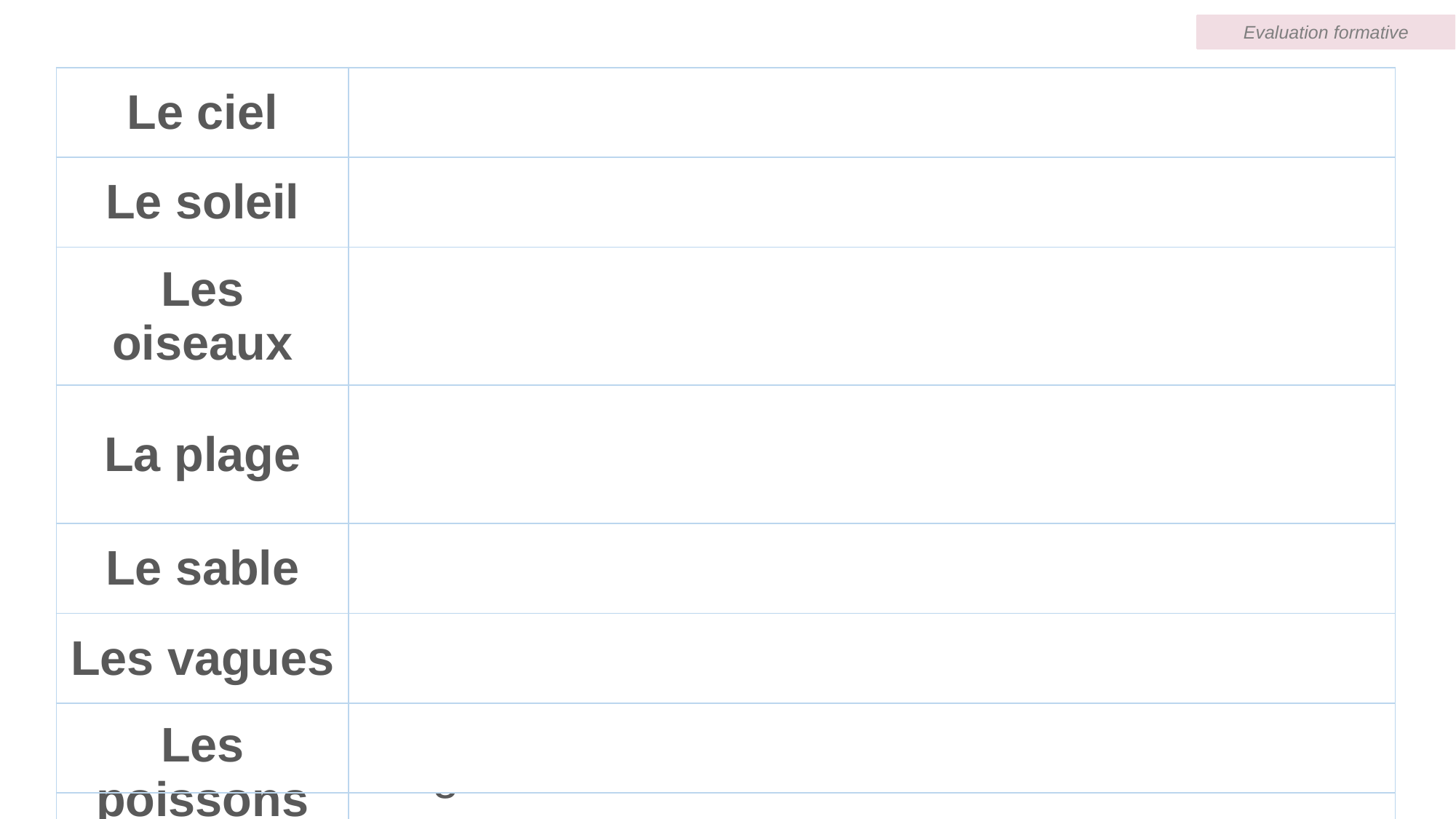

|  | clair, bleu… |
| --- | --- |
|  | brillant, chaud, réchauffant… |
|  | volaient joyeusement, se promenaient d’une branche à l’autre… |
|  | l’eau turquoise, les coquillages, l’odeur de la mer… |
|  | doux, blanc, chaud, fin, doré... |
|  | s'écrasaient, petites, lourdes… |
|  | le goût frais… |
| Le ciel | clair, bleu… |
| --- | --- |
| Le soleil | brillant, chaud, réchauffant… |
| Les oiseaux | volaient joyeusement, se promenaient d’une branche à l’autre… |
| La plage | l’eau turquoise, les coquillages, l’odeur de la mer… |
| Le sable | doux, blanc, chaud, fin, doré... |
| Les vagues | s'écrasaient, petites, lourdes… |
| Les poissons | le goût frais… |